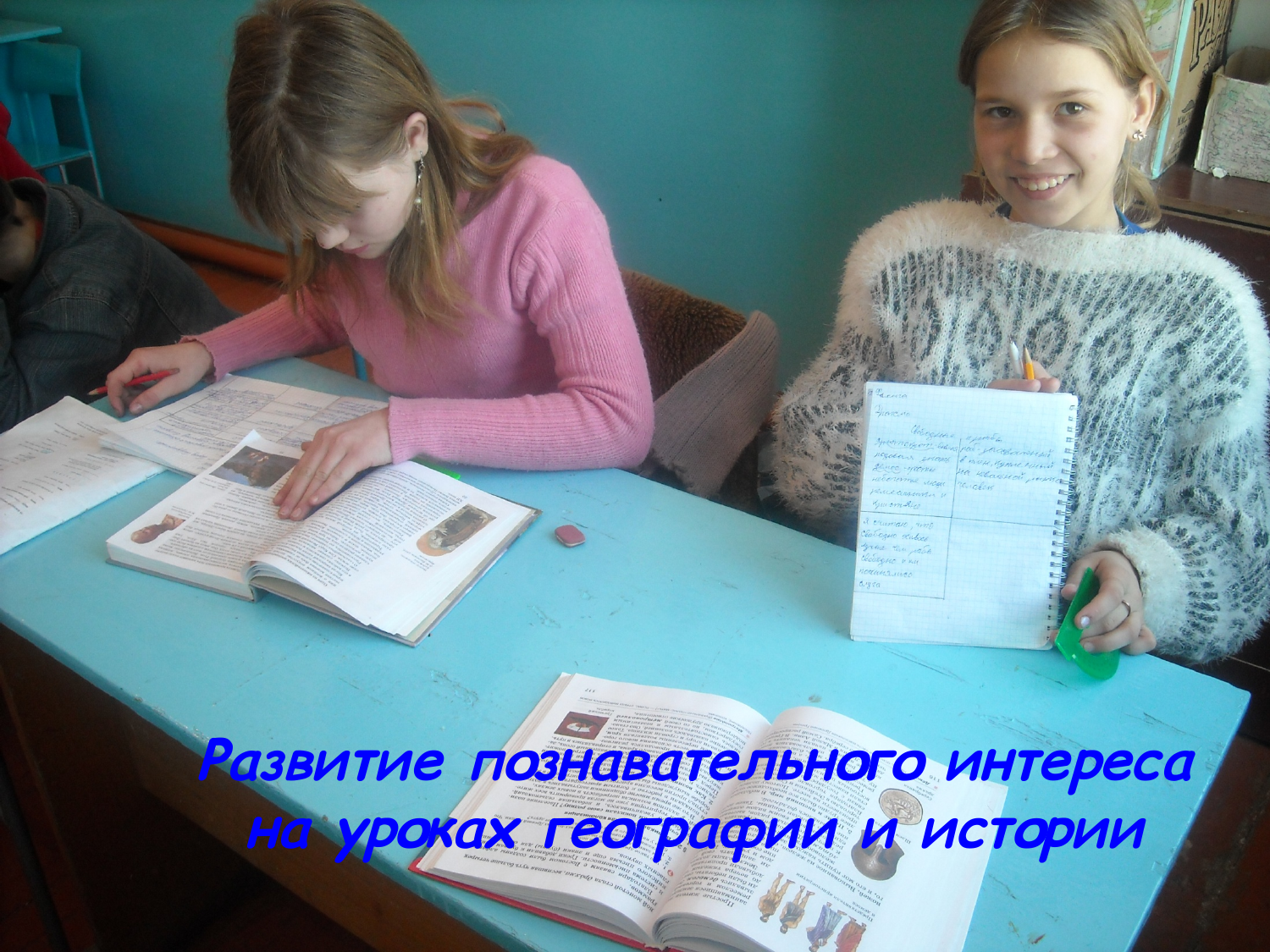

# Развитие познавательного интереса на уроках географии и истории